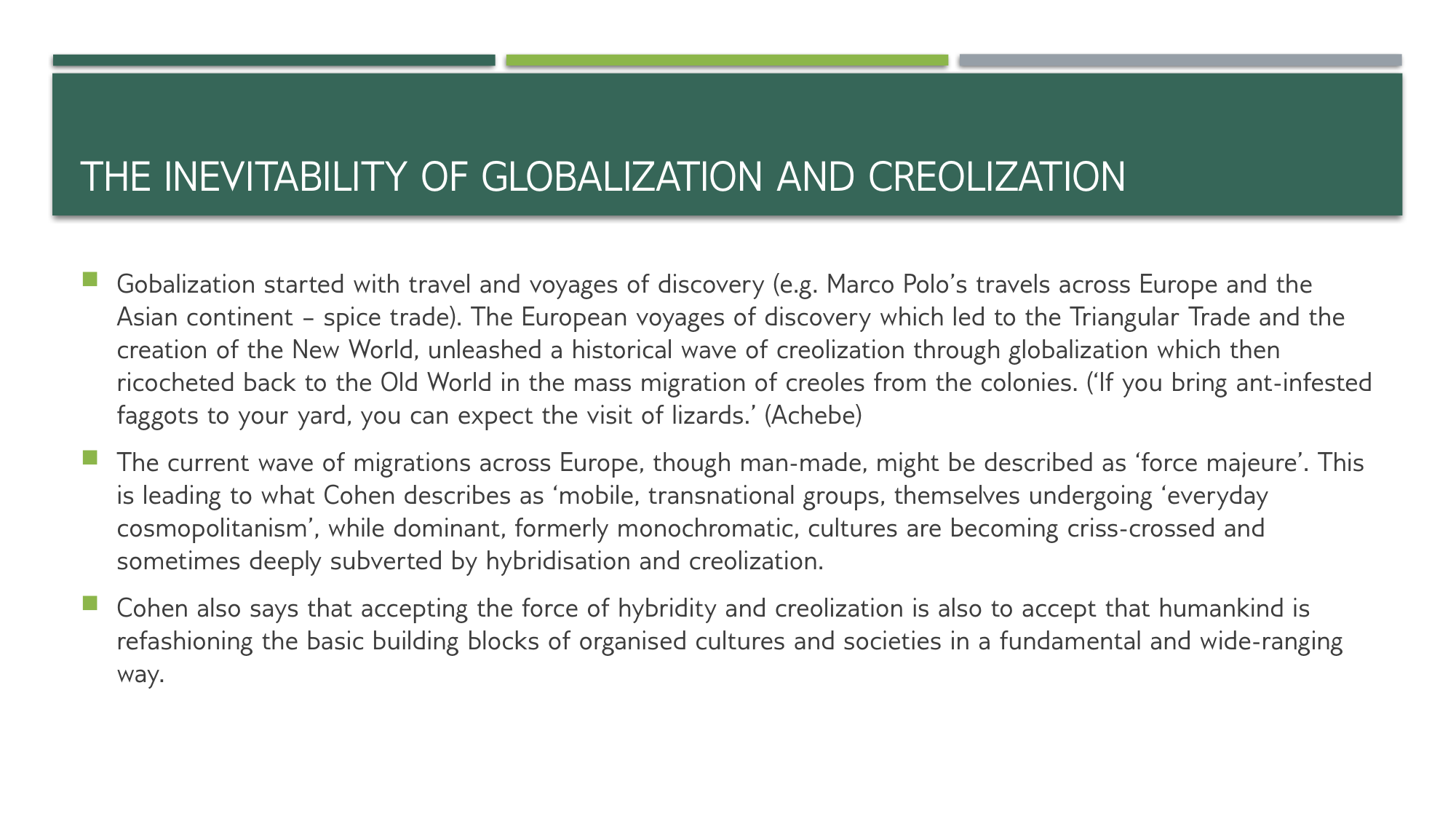

# the inevitability of globalization and creolization
Gobalization started with travel and voyages of discovery (e.g. Marco Polo’s travels across Europe and the Asian continent – spice trade). The European voyages of discovery which led to the Triangular Trade and the creation of the New World, unleashed a historical wave of creolization through globalization which then ricocheted back to the Old World in the mass migration of creoles from the colonies. (‘If you bring ant-infested faggots to your yard, you can expect the visit of lizards.’ (Achebe)
The current wave of migrations across Europe, though man-made, might be described as ‘force majeure’. This is leading to what Cohen describes as ‘mobile, transnational groups, themselves undergoing ‘everyday cosmopolitanism’, while dominant, formerly monochromatic, cultures are becoming criss-crossed and sometimes deeply subverted by hybridisation and creolization.
Cohen also says that accepting the force of hybridity and creolization is also to accept that humankind is refashioning the basic building blocks of organised cultures and societies in a fundamental and wide-ranging way.